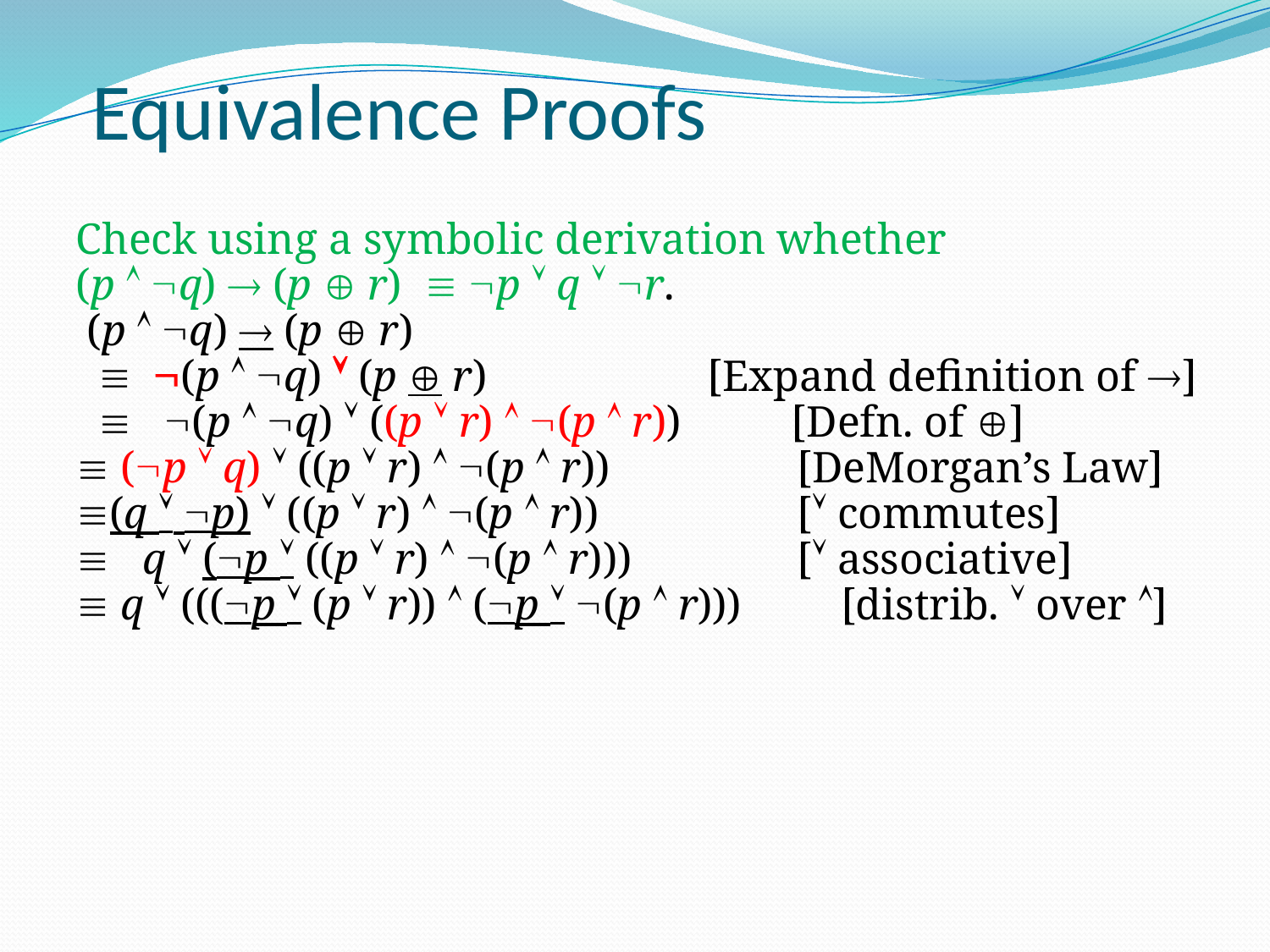

# Equivalence Proofs
Check using a symbolic derivation whether
(p ∧ ¬q) → (p ⊕ r)  ≡ ¬p ∨ q ∨ ¬r.
 (p ∧ ¬q) → (p ⊕ r)
  ≡  ¬(p ∧ ¬q) ∨ (p ⊕ r)                    [Expand definition of →]
  ≡   ¬(p ∧ ¬q) ∨ ((p ∨ r) ∧ ¬(p ∧ r))          [Defn. of ⊕]
≡ (¬p ∨ q) ∨ ((p ∨ r) ∧ ¬(p ∧ r))                 [DeMorgan’s Law]
≡(q ∨ ¬p) ∨ ((p ∨ r) ∧ ¬(p ∧ r))                  [∨ commutes]
≡   q ∨ (¬p ∨ ((p ∨ r) ∧ ¬(p ∧ r)))               [∨ associative]
≡ q ∨ (((¬p ∨ (p ∨ r)) ∧ (¬p ∨ ¬(p ∧ r)))         [distrib. ∨ over ∧]